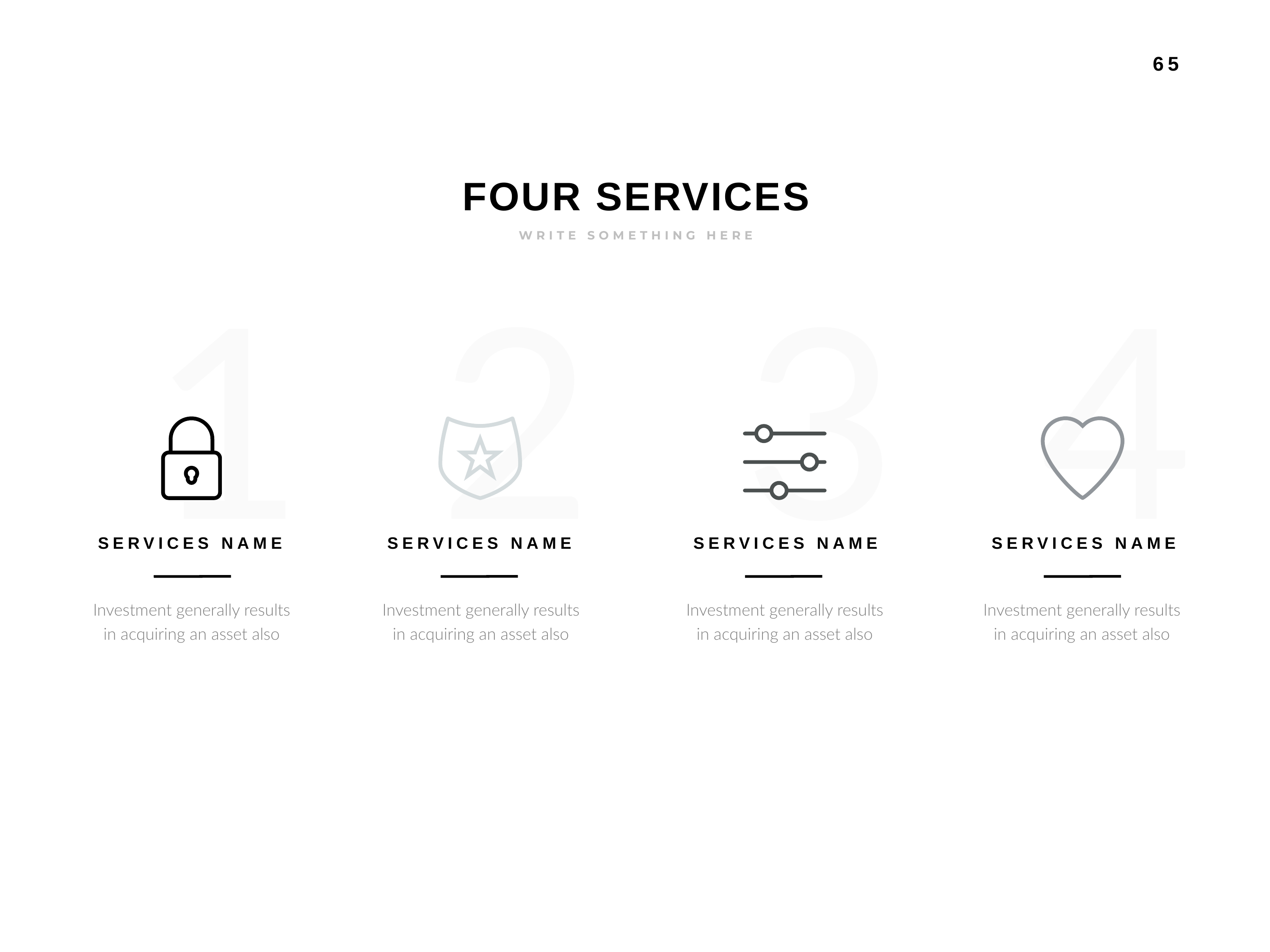

FOUR SERVICES
WRITE SOMETHING HERE
1
2
3
4

SERVICES NAME
SERVICES NAME
SERVICES NAME
SERVICES NAME
Investment generally results in acquiring an asset also
Investment generally results in acquiring an asset also
Investment generally results in acquiring an asset also
Investment generally results in acquiring an asset also